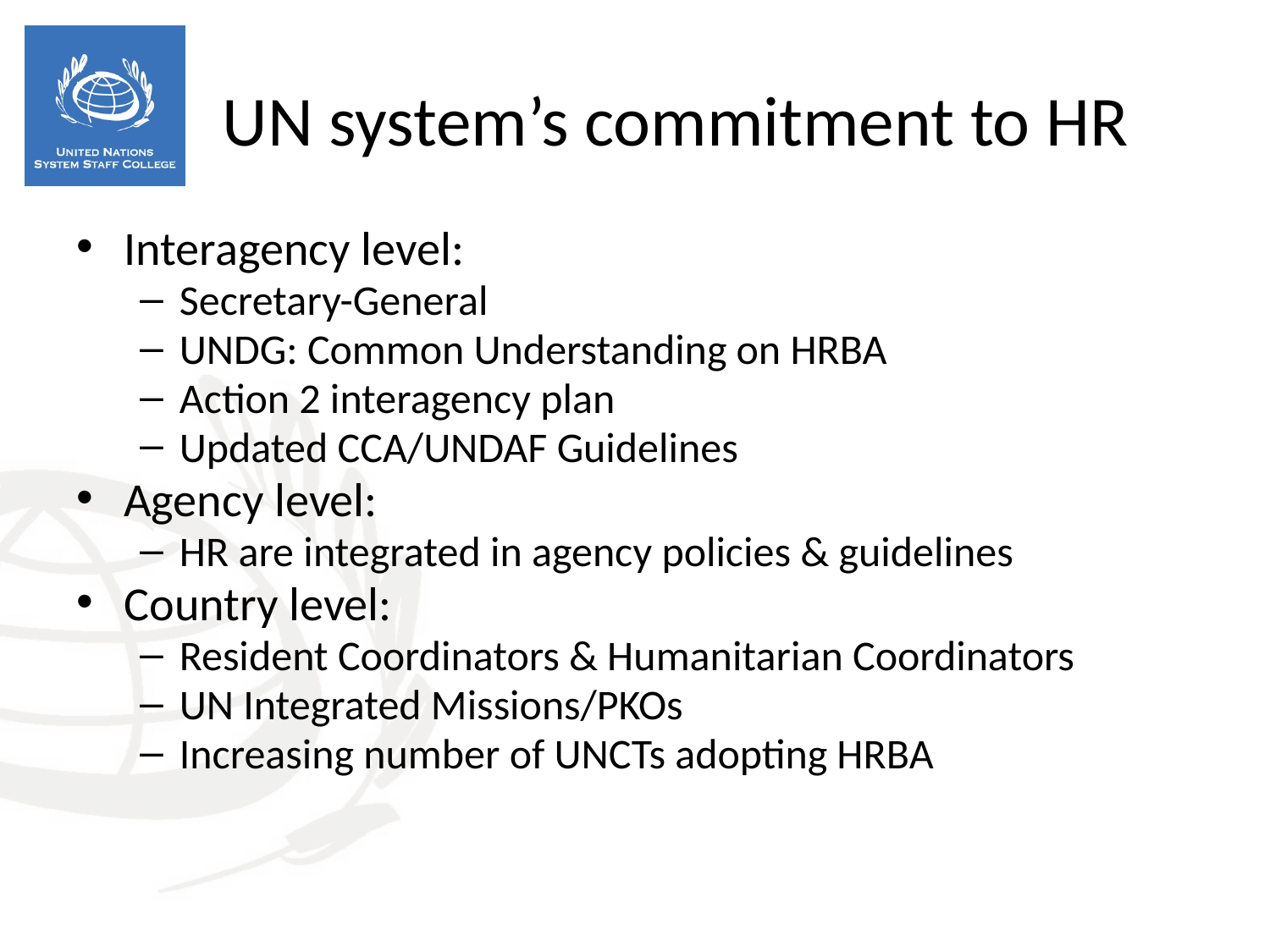

Interagency level:
Secretary-General
UNDG: Common Understanding on HRBA
Action 2 interagency plan
Updated CCA/UNDAF Guidelines
Agency level:
HR are integrated in agency policies & guidelines
Country level:
Resident Coordinators & Humanitarian Coordinators
UN Integrated Missions/PKOs
Increasing number of UNCTs adopting HRBA
UN system’s commitment to HR